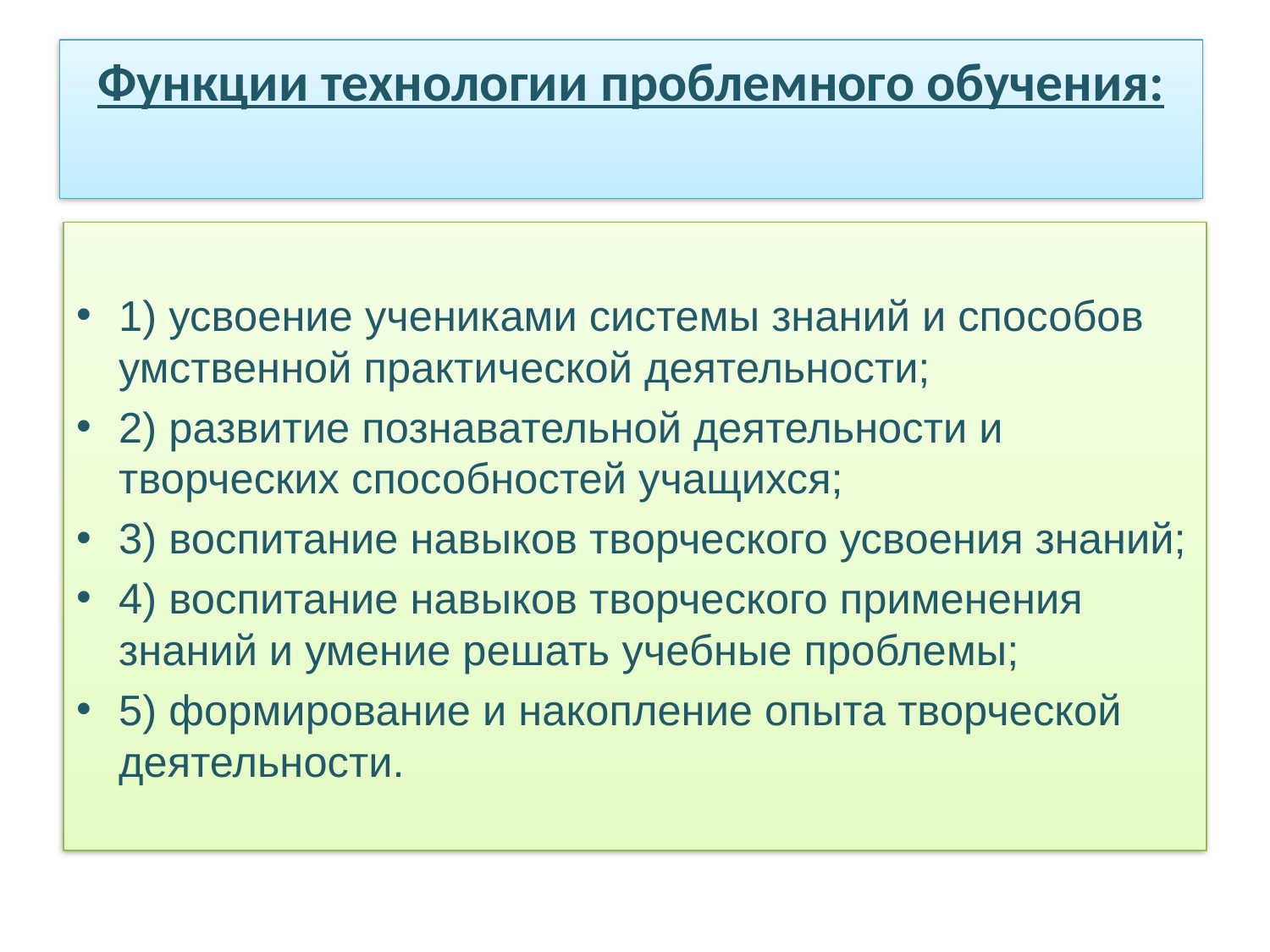

# Функции технологии проблемного обучения:

1) усвоение учениками системы знаний и способов умственной практической деятельности;
2) развитие познавательной деятельности и творческих способностей учащихся;
3) воспитание навыков творческого усвоения знаний;
4) воспитание навыков творческого применения знаний и умение решать учебные проблемы;
5) формирование и накопление опыта творческой деятельности.